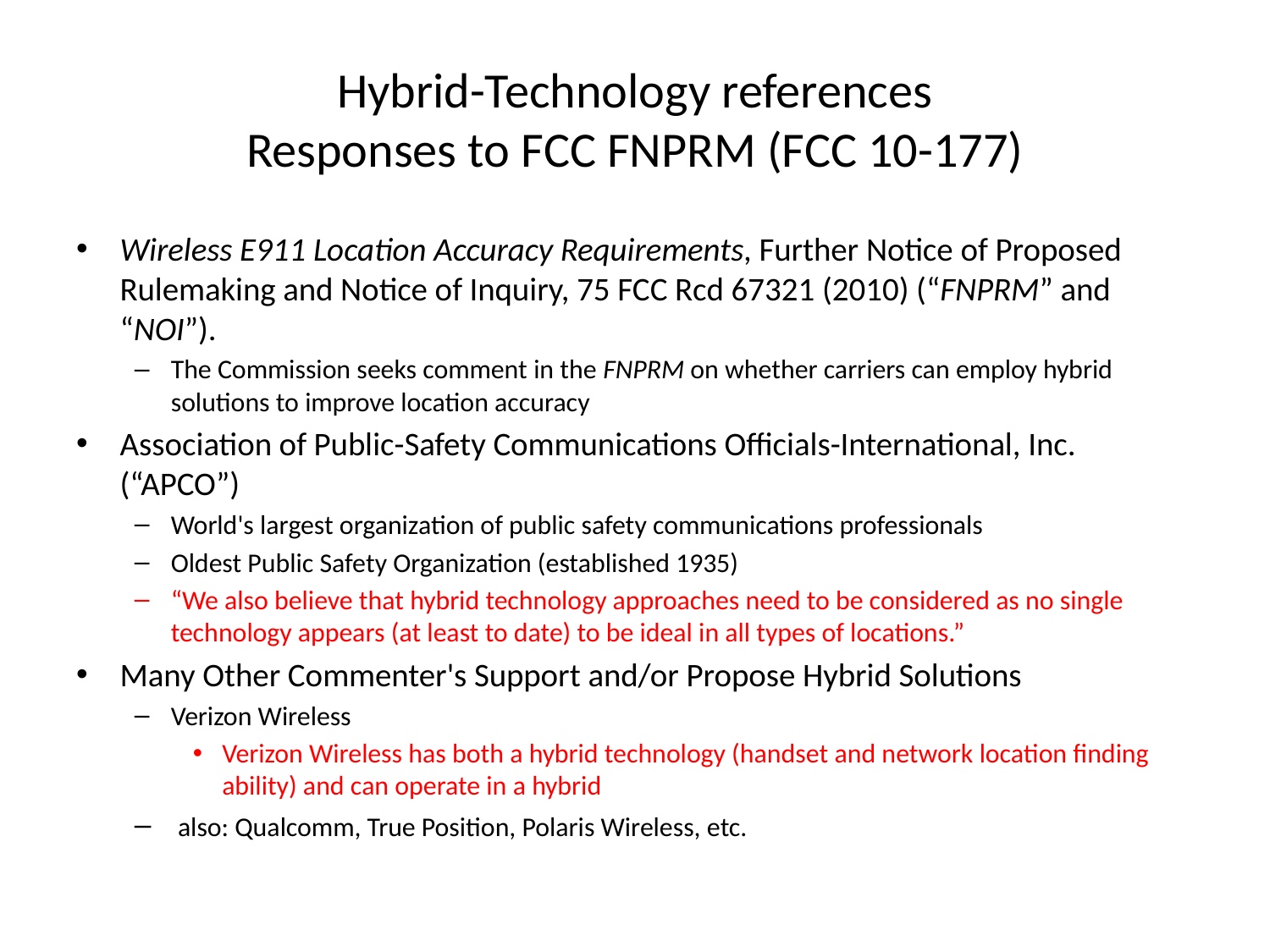

# Hybrid-Technology references Responses to FCC FNPRM (FCC 10-177)
Wireless E911 Location Accuracy Requirements, Further Notice of Proposed Rulemaking and Notice of Inquiry, 75 FCC Rcd 67321 (2010) (“FNPRM” and “NOI”).
The Commission seeks comment in the FNPRM on whether carriers can employ hybrid solutions to improve location accuracy
Association of Public-Safety Communications Officials-International, Inc. (“APCO”)
World's largest organization of public safety communications professionals
Oldest Public Safety Organization (established 1935)
“We also believe that hybrid technology approaches need to be considered as no single technology appears (at least to date) to be ideal in all types of locations.”
Many Other Commenter's Support and/or Propose Hybrid Solutions
Verizon Wireless
Verizon Wireless has both a hybrid technology (handset and network location finding ability) and can operate in a hybrid
 also: Qualcomm, True Position, Polaris Wireless, etc.